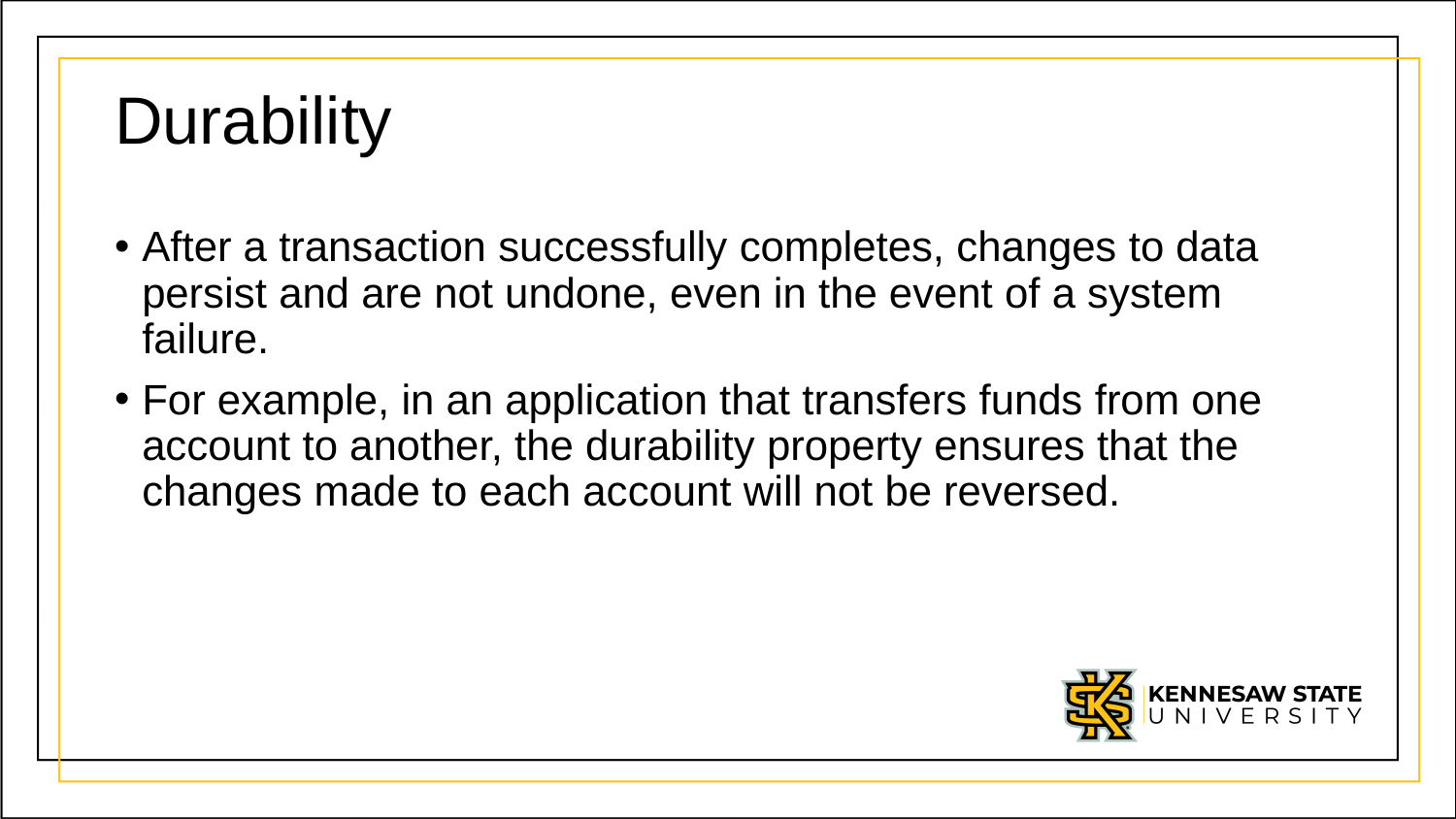

# Durability
After a transaction successfully completes, changes to data persist and are not undone, even in the event of a system failure.
For example, in an application that transfers funds from one account to another, the durability property ensures that the changes made to each account will not be reversed.